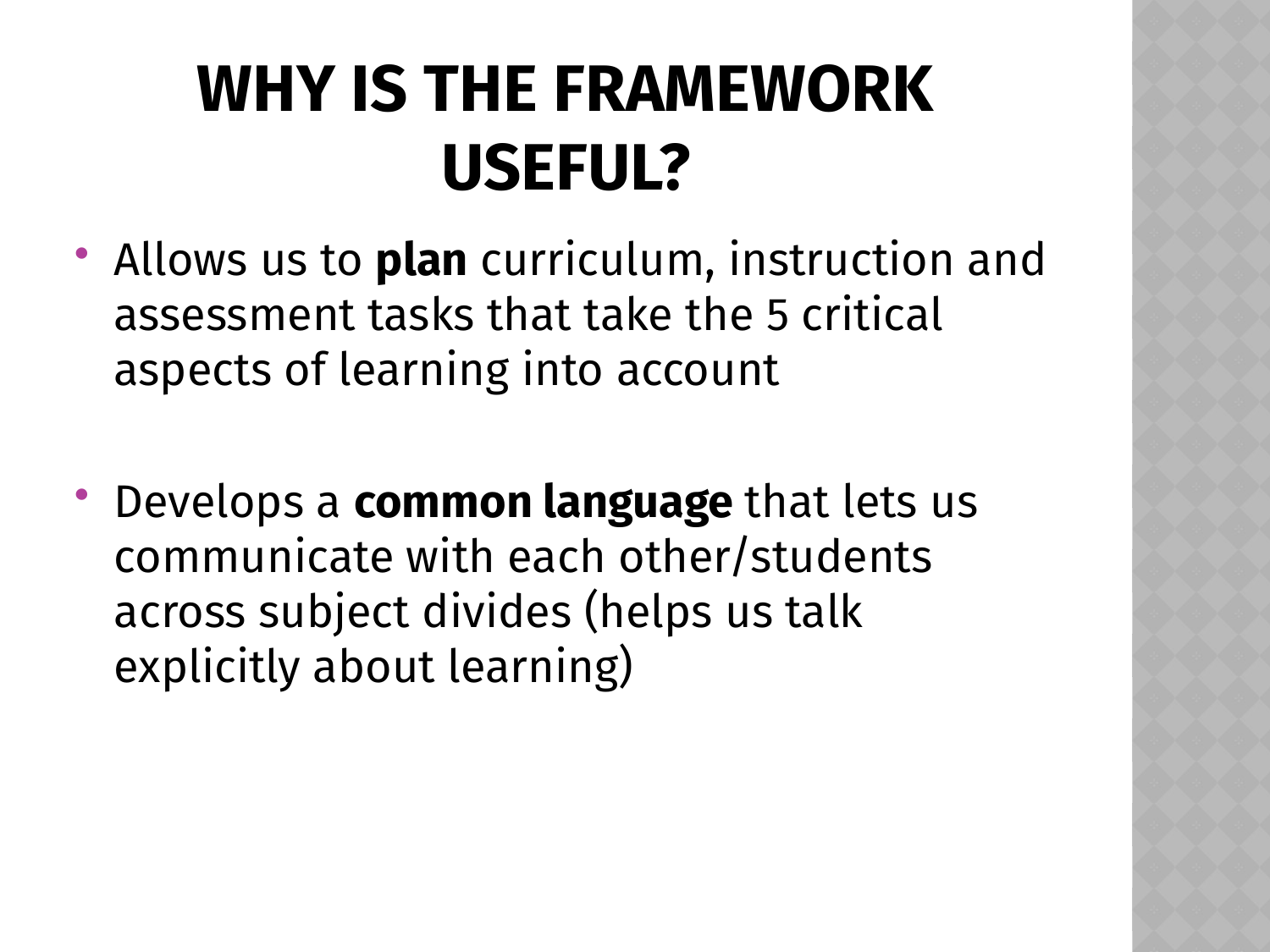

# Why is the Framework Useful?
Allows us to plan curriculum, instruction and assessment tasks that take the 5 critical aspects of learning into account

Develops a common language that lets us communicate with each other/students across subject divides (helps us talk explicitly about learning)